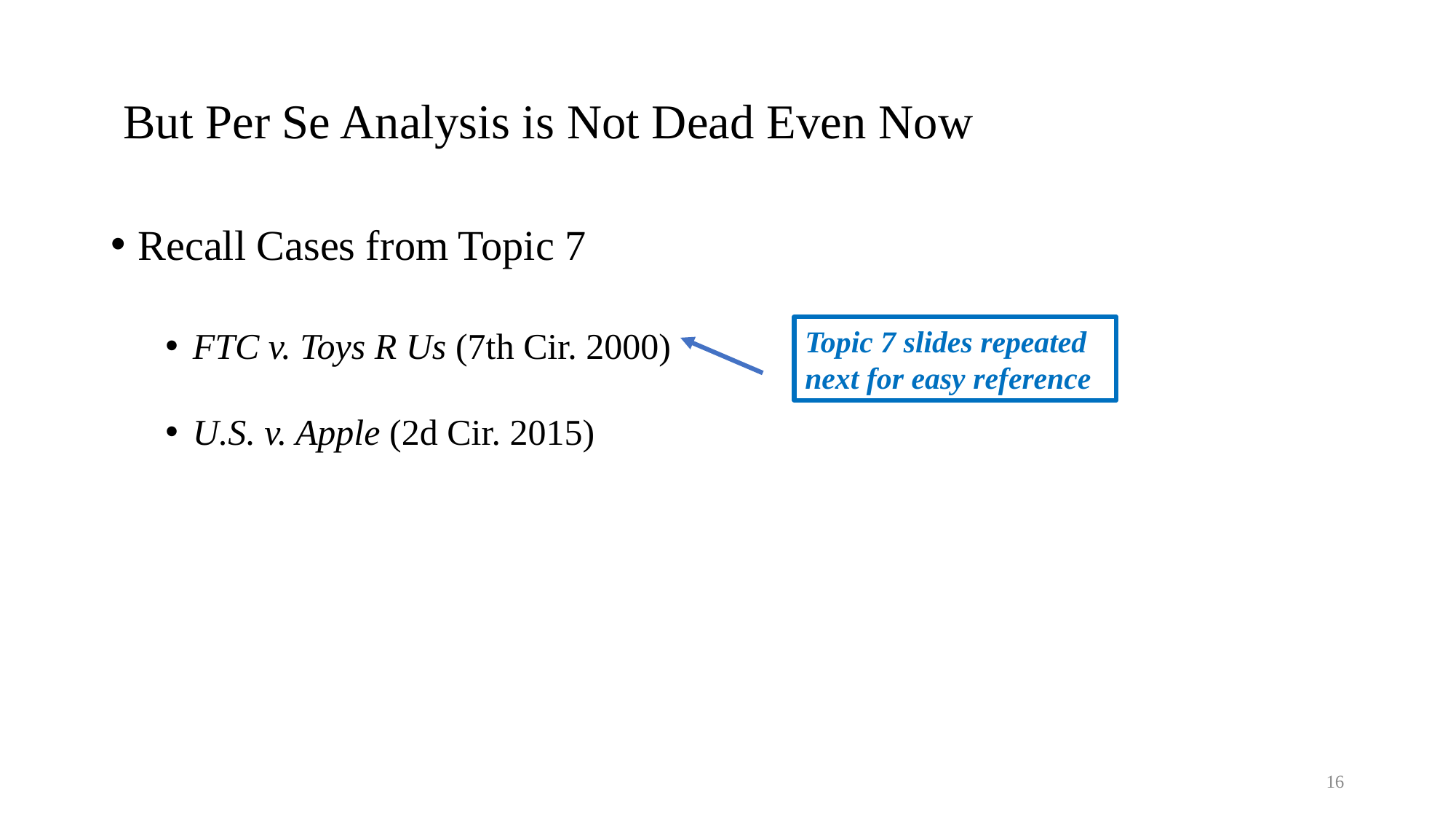

# But Per Se Analysis is Not Dead Even Now
Recall Cases from Topic 7
FTC v. Toys R Us (7th Cir. 2000)
U.S. v. Apple (2d Cir. 2015)
Topic 7 slides repeated next for easy reference
16